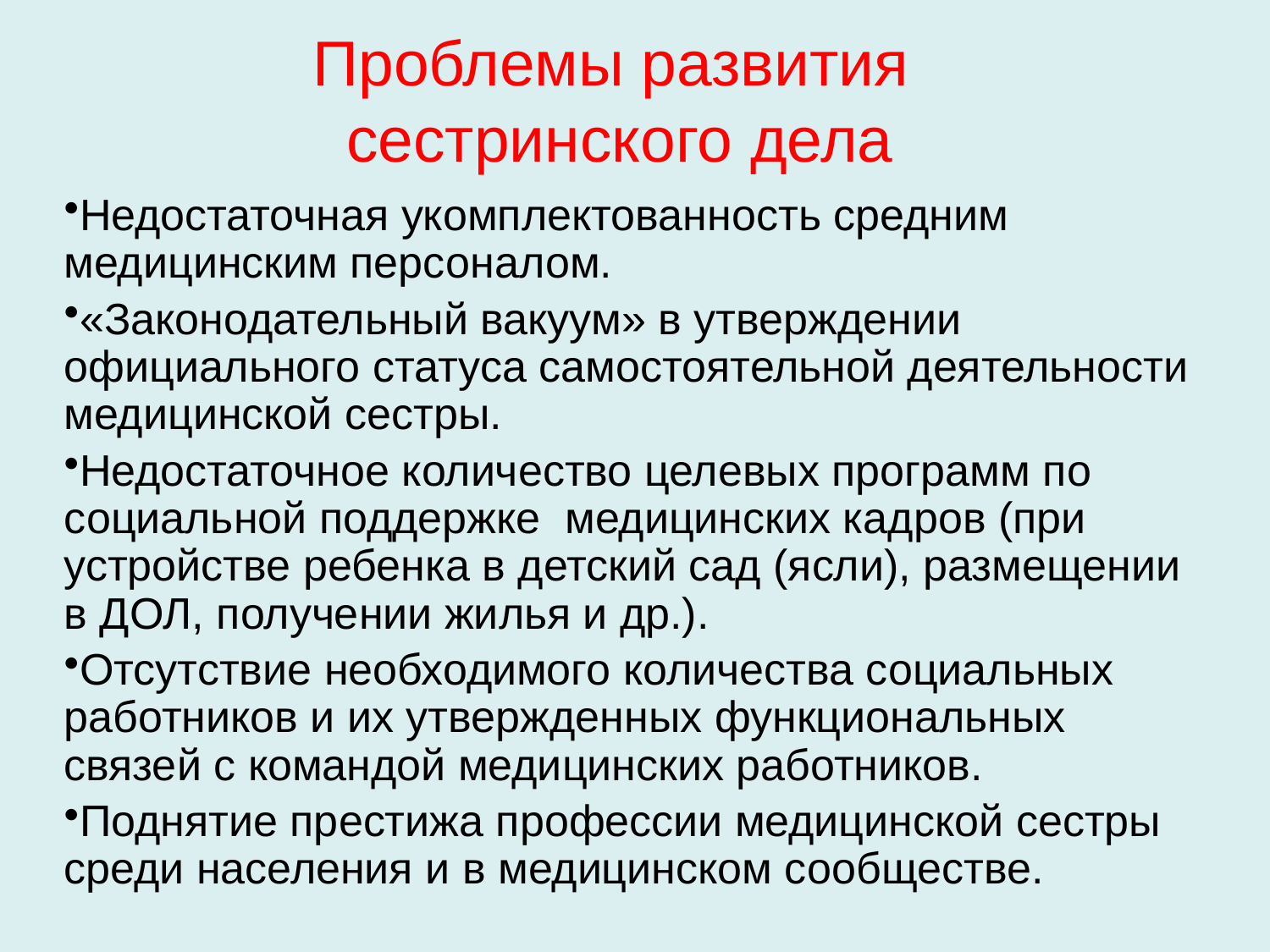

Проблемы развития
сестринского дела
Недостаточная укомплектованность средним  медицинским персоналом.
«Законодательный вакуум» в утверждении официального статуса самостоятельной деятельности медицинской сестры.
Недостаточное количество целевых программ по социальной поддержке  медицинских кадров (при устройстве ребенка в детский сад (ясли), размещении в ДОЛ, получении жилья и др.).
Отсутствие необходимого количества социальных работников и их утвержденных функциональных связей с командой медицинских работников.
Поднятие престижа профессии медицинской сестры среди населения и в медицинском сообществе.